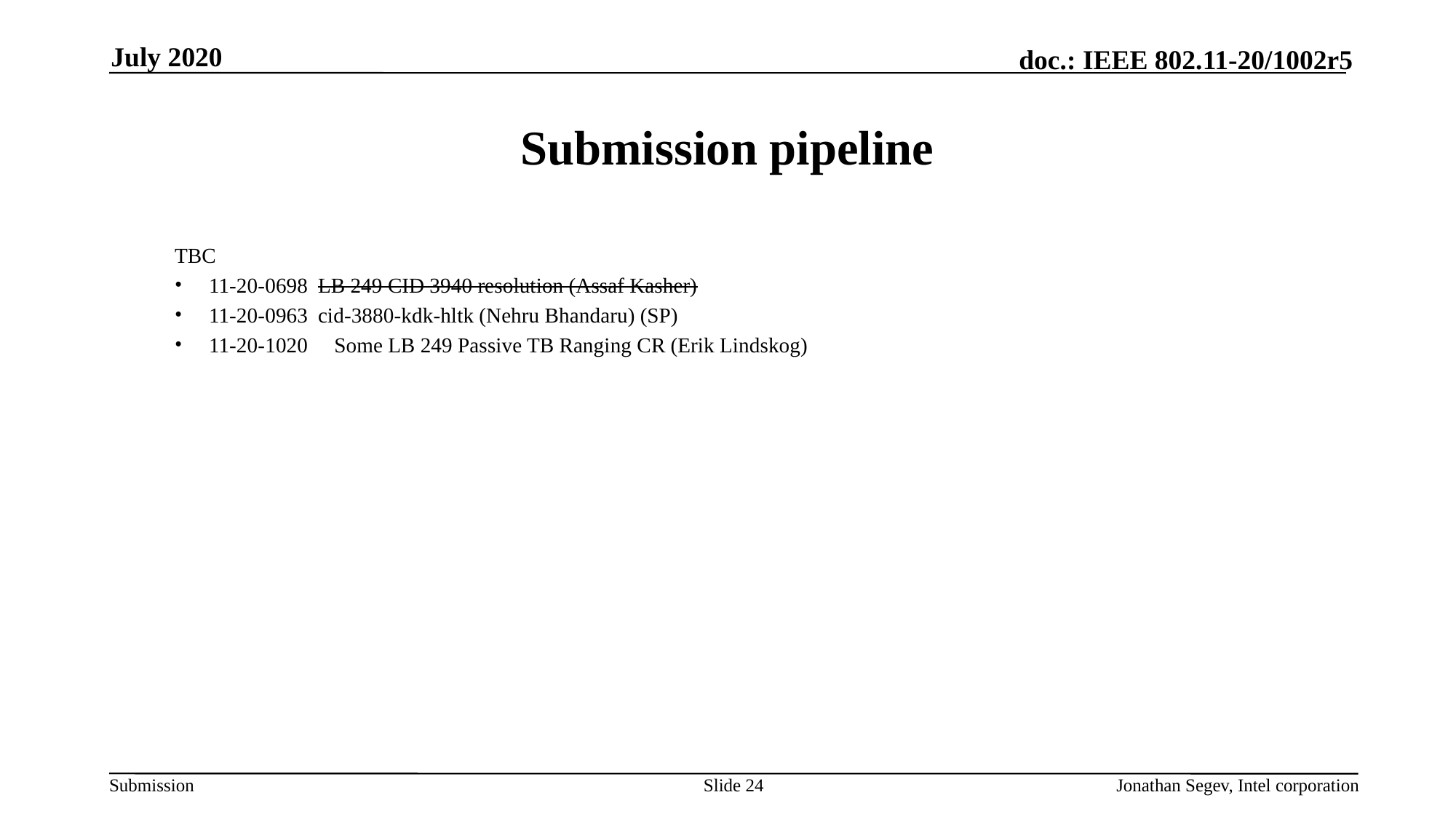

July 2020
# Submission pipeline
TBC
11-20-0698	LB 249 CID 3940 resolution (Assaf Kasher)
11-20-0963 	cid-3880-kdk-hltk (Nehru Bhandaru) (SP)
11-20-1020     Some LB 249 Passive TB Ranging CR (Erik Lindskog)

Slide 24
Jonathan Segev, Intel corporation